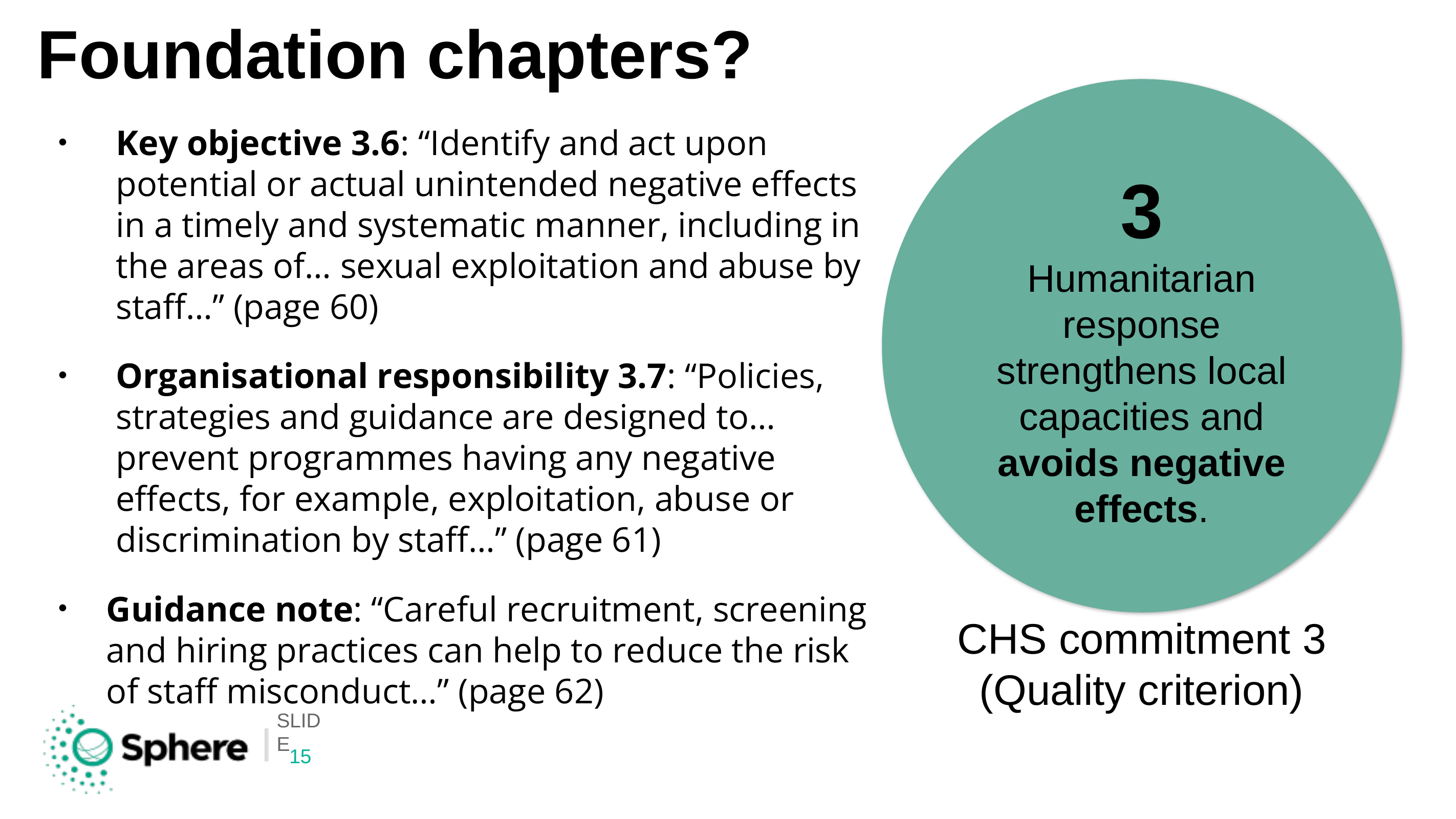

# Foundation chapters?
3
Humanitarian response strengthens local capacities and avoids negative effects.
Key objective 3.6: “Identify and act upon potential or actual unintended negative effects in a timely and systematic manner, including in the areas of… sexual exploitation and abuse by staff…” (page 60)
Organisational responsibility 3.7: “Policies, strategies and guidance are designed to… prevent programmes having any negative effects, for example, exploitation, abuse or discrimination by staff…” (page 61)
Guidance note: “Careful recruitment, screening and hiring practices can help to reduce the risk of staff misconduct…” (page 62)

CHS commitment 3
(Quality criterion)
15